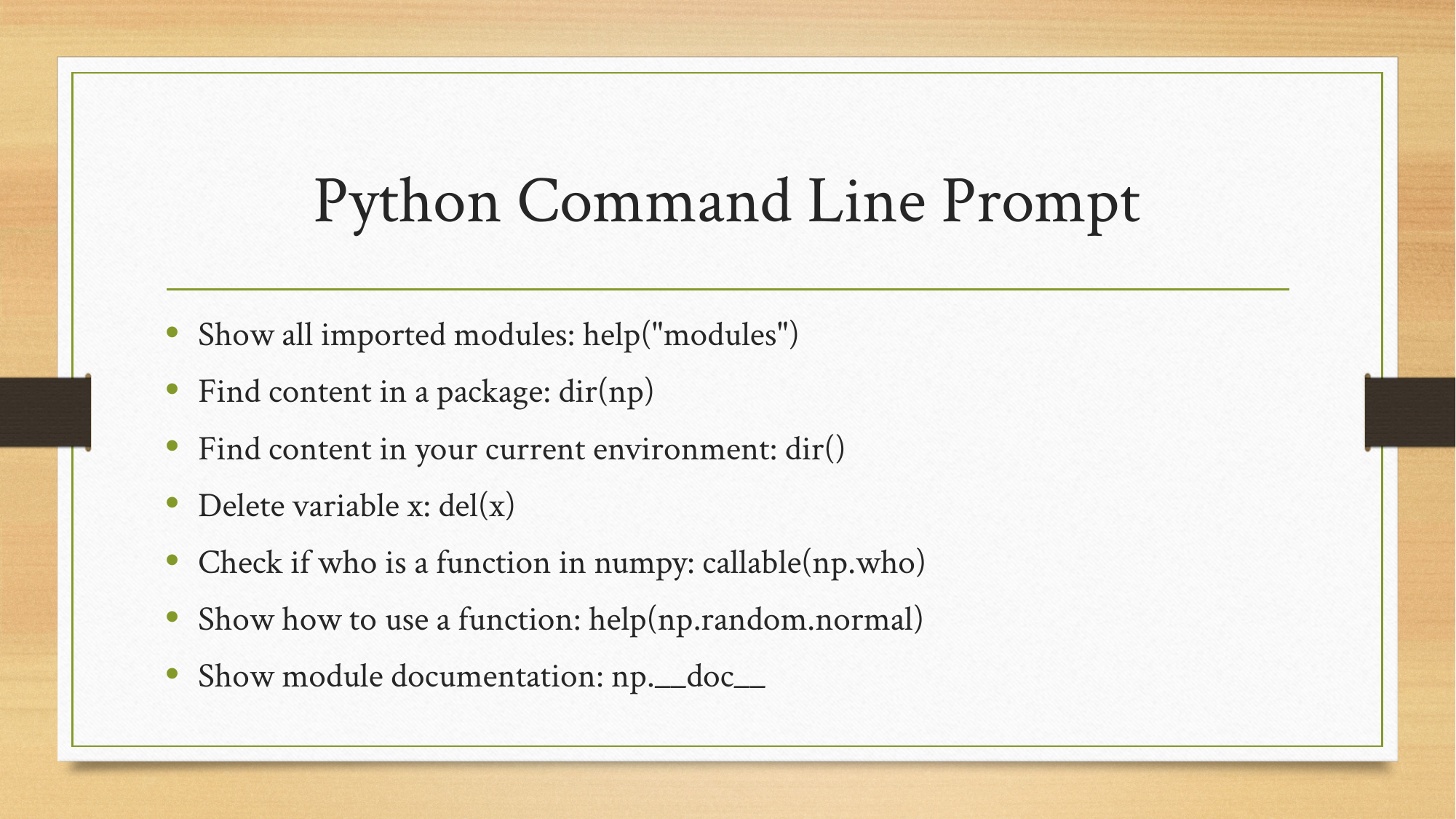

# Python Command Line Prompt
Show all imported modules: help("modules")
Find content in a package: dir(np)
Find content in your current environment: dir()
Delete variable x: del(x)
Check if who is a function in numpy: callable(np.who)
Show how to use a function: help(np.random.normal)
Show module documentation: np.__doc__